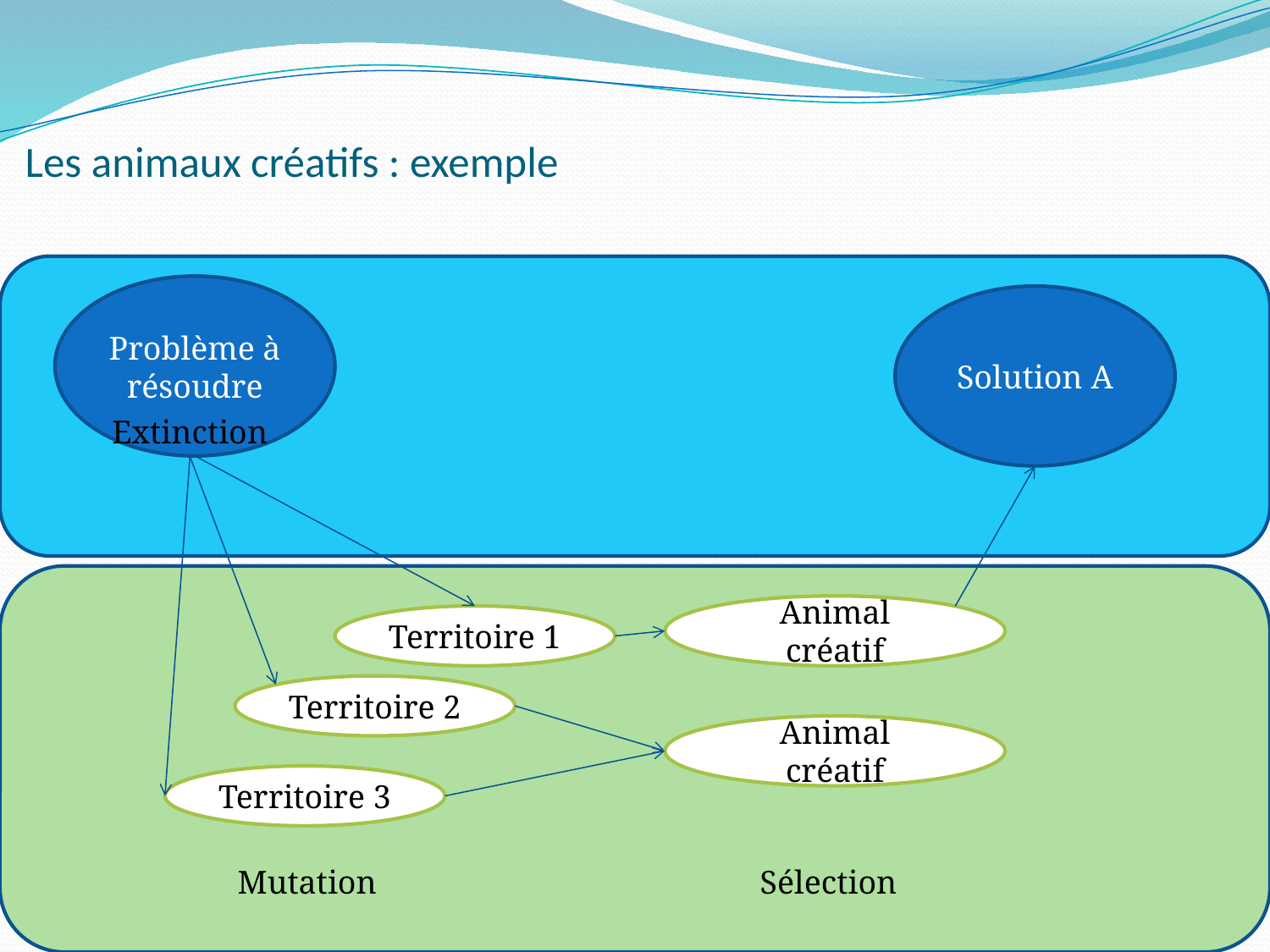

# Les animaux créatifs : exemple

Problème à résoudre
Solution A
Extinction

Animal créatif
Territoire 1
Territoire 2
Animal créatif
Territoire 3
Mutation
Sélection